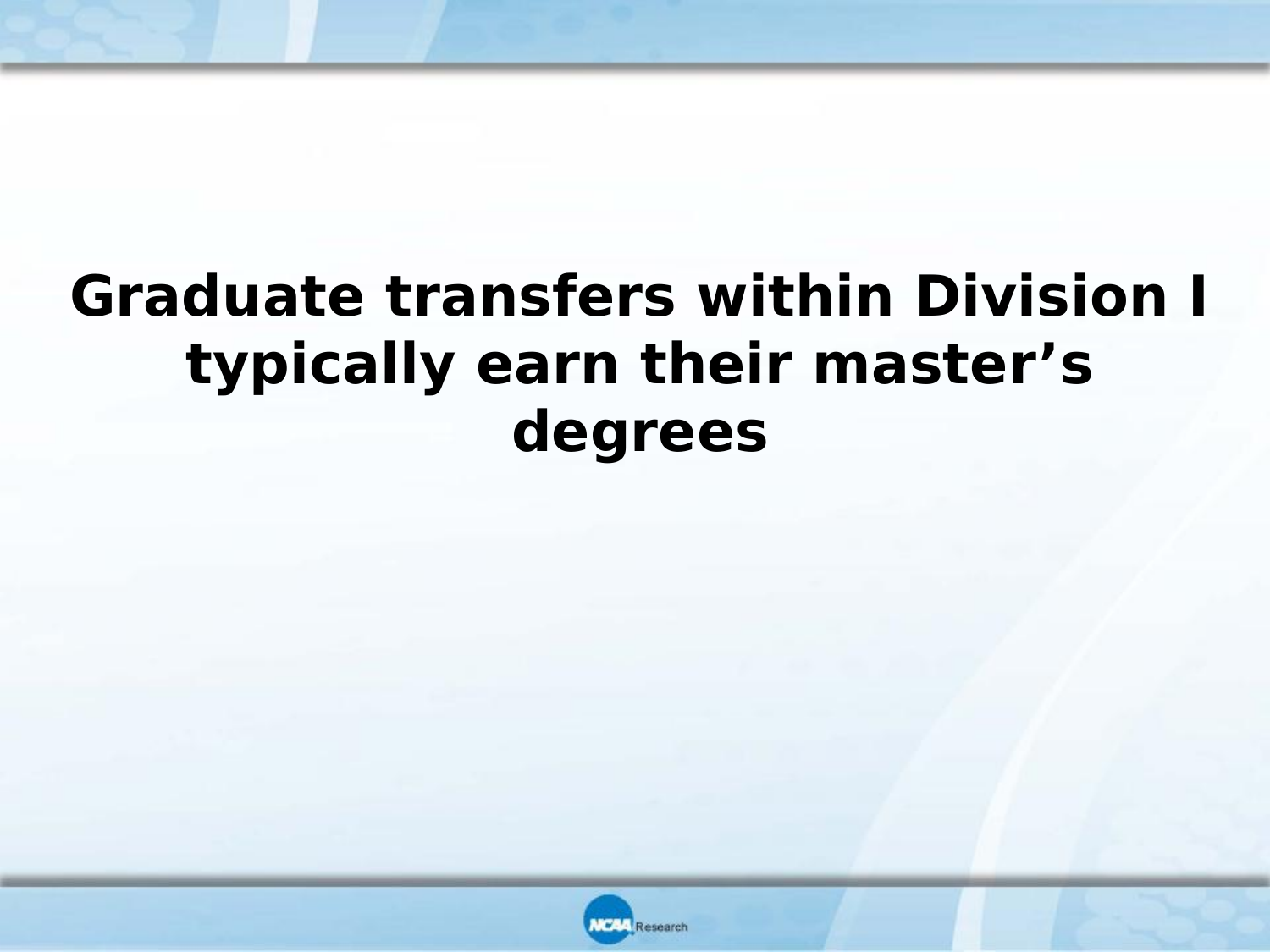

Graduate transfers within Division I typically earn their master’s degrees